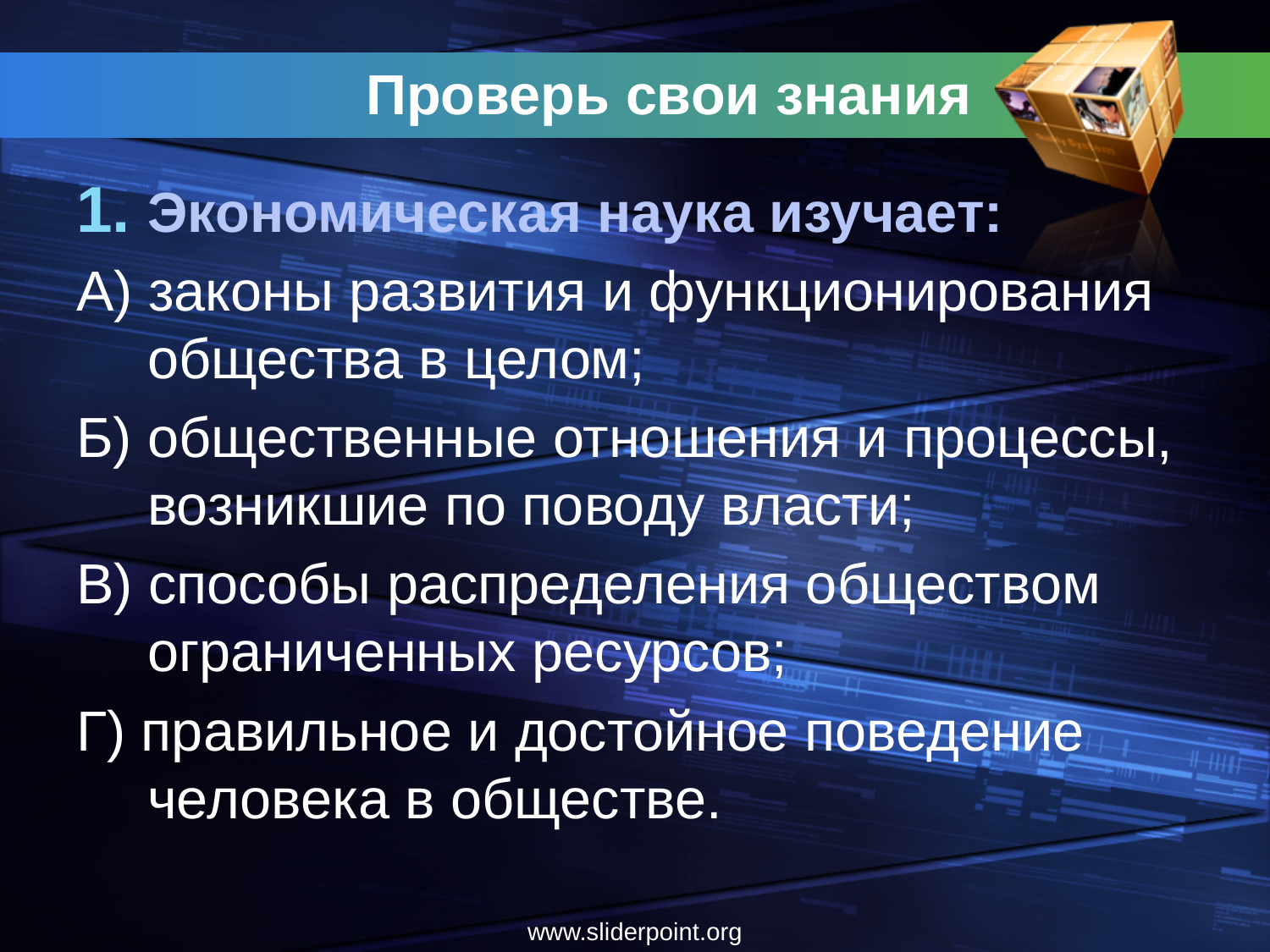

# Проверь свои знания
Экономическая наука изучает:
А) законы развития и функционирования общества в целом;
Б) общественные отношения и процессы, возникшие по поводу власти;
В) способы распределения обществом ограниченных ресурсов;
Г) правильное и достойное поведение человека в обществе.
www.sliderpoint.org